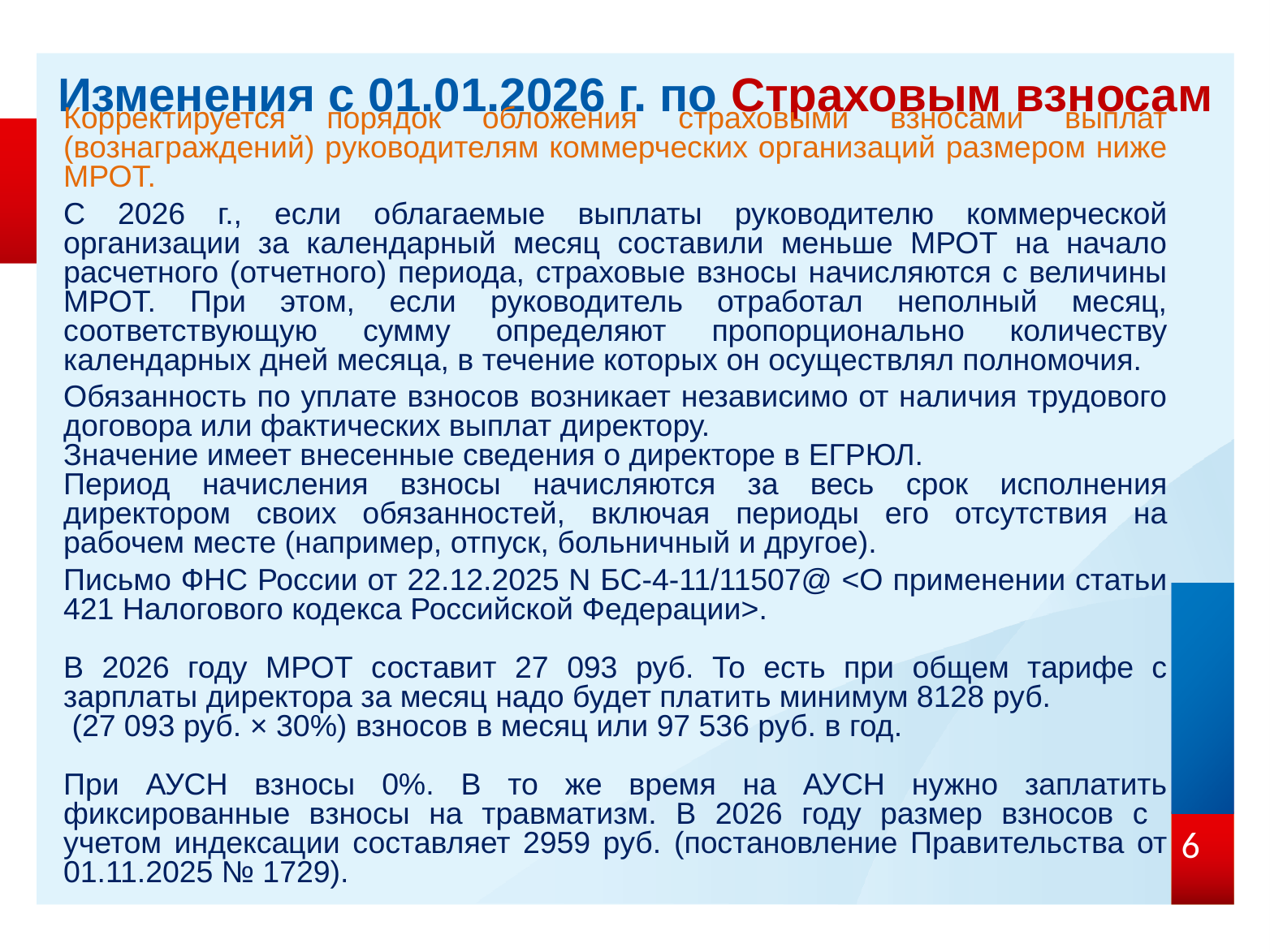

Изменения с 01.01.2026 г. по Страховым взносам

Корректируется порядок обложения страховыми взносами выплат (вознаграждений) руководителям коммерческих организаций размером ниже МРОТ.

С 2026 г., если облагаемые выплаты руководителю коммерческой организации за календарный месяц составили меньше МРОТ на начало расчетного (отчетного) периода, страховые взносы начисляются с величины МРОТ. При этом, если руководитель отработал неполный месяц, соответствующую сумму определяют пропорционально количеству календарных дней месяца, в течение которых он осуществлял полномочия.

Обязанность по уплате взносов возникает независимо от наличия трудового договора или фактических выплат директору.
Значение имеет внесенные сведения о директоре в ЕГРЮЛ.
Период начисления взносы начисляются за весь срок исполнения директором своих обязанностей, включая периоды его отсутствия на рабочем месте (например, отпуск, больничный и другое).

Письмо ФНС России от 22.12.2025 N БС-4-11/11507@ <О применении статьи 421 Налогового кодекса Российской Федерации>.

В 2026 году МРОТ составит 27 093 руб. То есть при общем тарифе с зарплаты директора за месяц надо будет платить минимум 8128 руб.
 (27 093 руб. × 30%) взносов в месяц или 97 536 руб. в год.

При АУСН взносы 0%. В то же время на АУСН нужно заплатить фиксированные взносы на травматизм. В 2026 году размер взносов с  учетом индексации составляет 2959 руб. (постановление Правительства от 01.11.2025 № 1729).

6